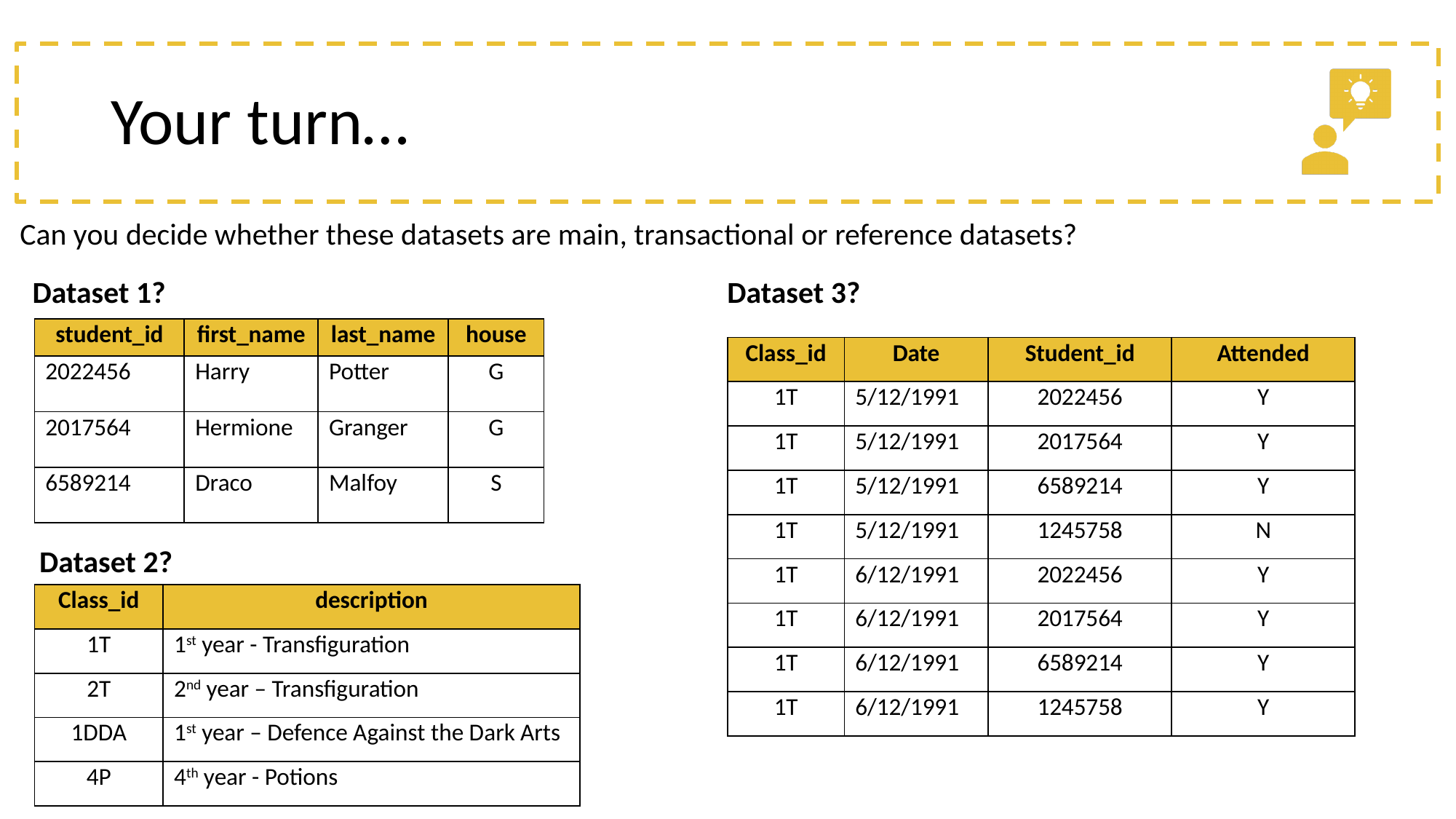

# Your turn…
Can you decide whether these datasets are main, transactional or reference datasets?
Dataset 1?
Dataset 3?
| student\_id | first\_name | last\_name | house |
| --- | --- | --- | --- |
| 2022456 | Harry | Potter | G |
| 2017564 | Hermione | Granger | G |
| 6589214 | Draco | Malfoy | S |
| Class\_id | Date | Student\_id | Attended |
| --- | --- | --- | --- |
| 1T | 5/12/1991 | 2022456 | Y |
| 1T | 5/12/1991 | 2017564 | Y |
| 1T | 5/12/1991 | 6589214 | Y |
| 1T | 5/12/1991 | 1245758 | N |
| 1T | 6/12/1991 | 2022456 | Y |
| 1T | 6/12/1991 | 2017564 | Y |
| 1T | 6/12/1991 | 6589214 | Y |
| 1T | 6/12/1991 | 1245758 | Y |
Dataset 2?
| Class\_id | description |
| --- | --- |
| 1T | 1st year - Transfiguration |
| 2T | 2nd year – Transfiguration |
| 1DDA | 1st year – Defence Against the Dark Arts |
| 4P | 4th year - Potions |